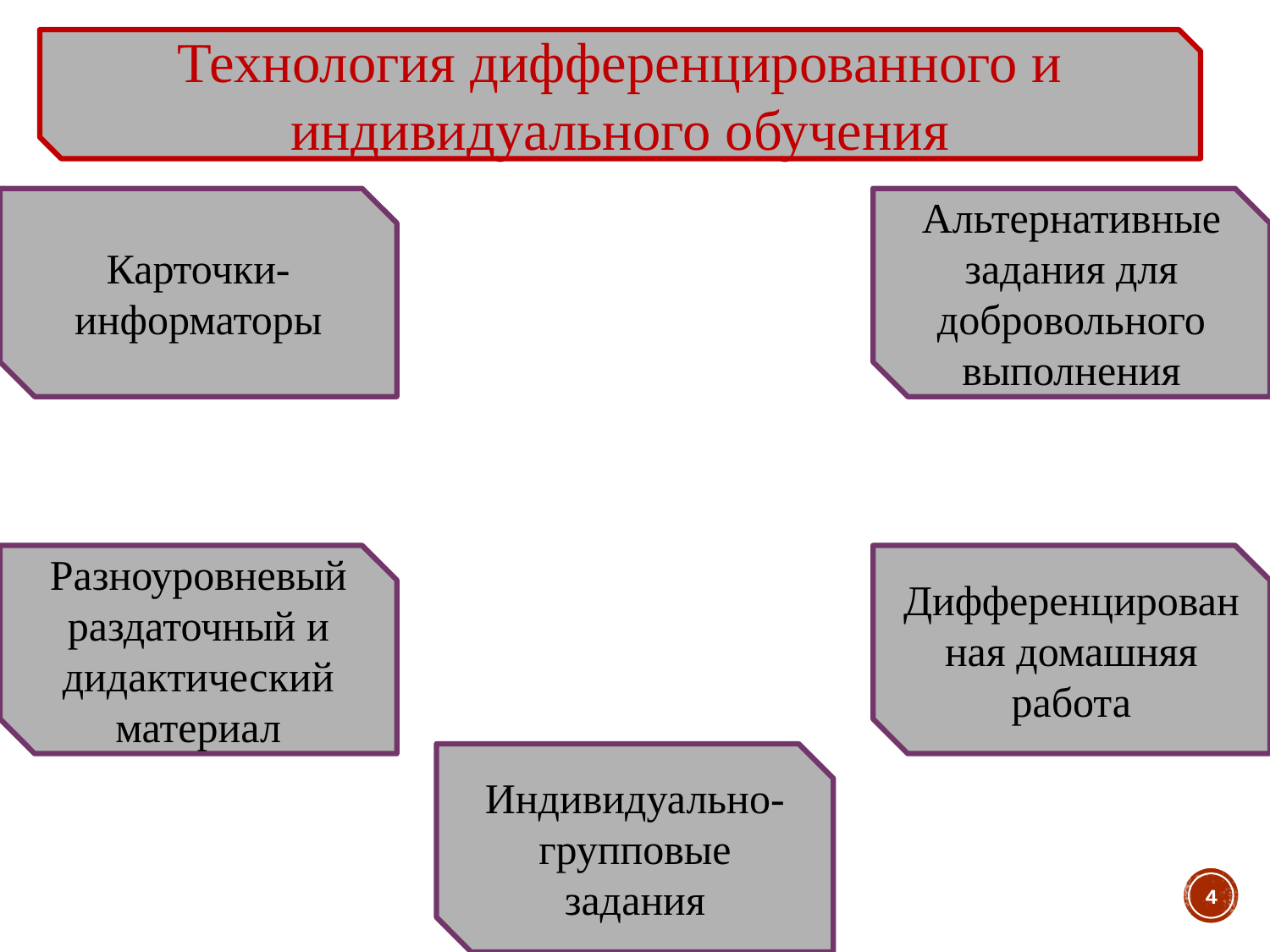

Технология дифференцированного и индивидуального обучения
Карточки-информаторы
Альтернативные задания для добровольного выполнения
Разноуровневый раздаточный и дидактический материал
Дифференцированная домашняя работа
Индивидуально-групповые задания
4